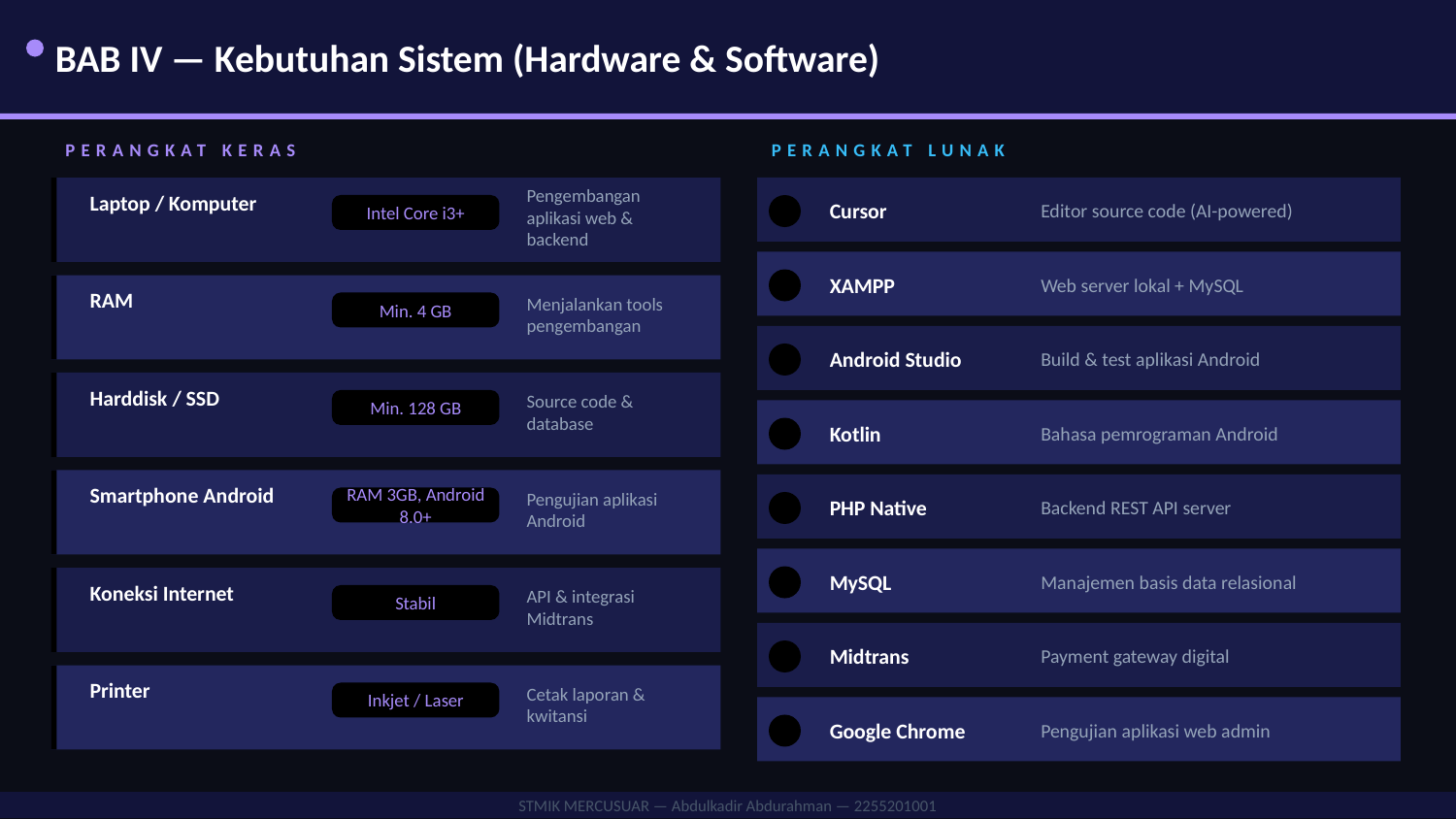

BAB IV — Kebutuhan Sistem (Hardware & Software)

PERANGKAT KERAS
PERANGKAT LUNAK

Laptop / Komputer
Cursor
Editor source code (AI-powered)

Intel Core i3+

Pengembangan aplikasi web & backend

XAMPP
Web server lokal + MySQL

RAM

Min. 4 GB
Menjalankan tools pengembangan

Android Studio
Build & test aplikasi Android

Harddisk / SSD

Min. 128 GB
Source code & database

Kotlin
Bahasa pemrograman Android

Smartphone Android

RAM 3GB, Android 8.0+
PHP Native
Backend REST API server

Pengujian aplikasi Android

MySQL
Manajemen basis data relasional

Koneksi Internet

Stabil
API & integrasi Midtrans

Midtrans
Payment gateway digital

Printer

Inkjet / Laser
Cetak laporan & kwitansi

Google Chrome
Pengujian aplikasi web admin

STMIK MERCUSUAR — Abdulkadir Abdurahman — 2255201001